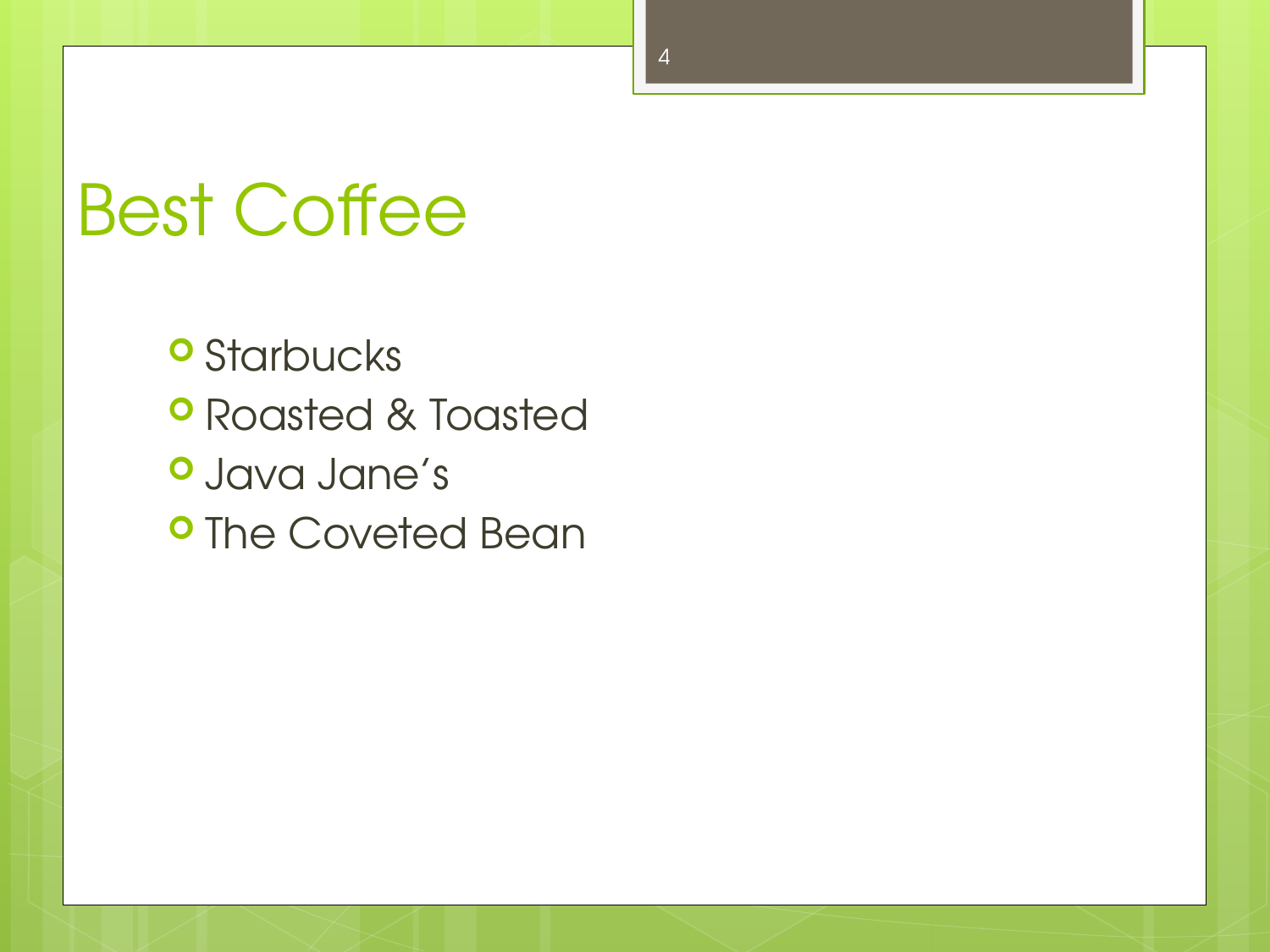

4
# Best Coffee
Starbucks
Roasted & Toasted
Java Jane’s
The Coveted Bean